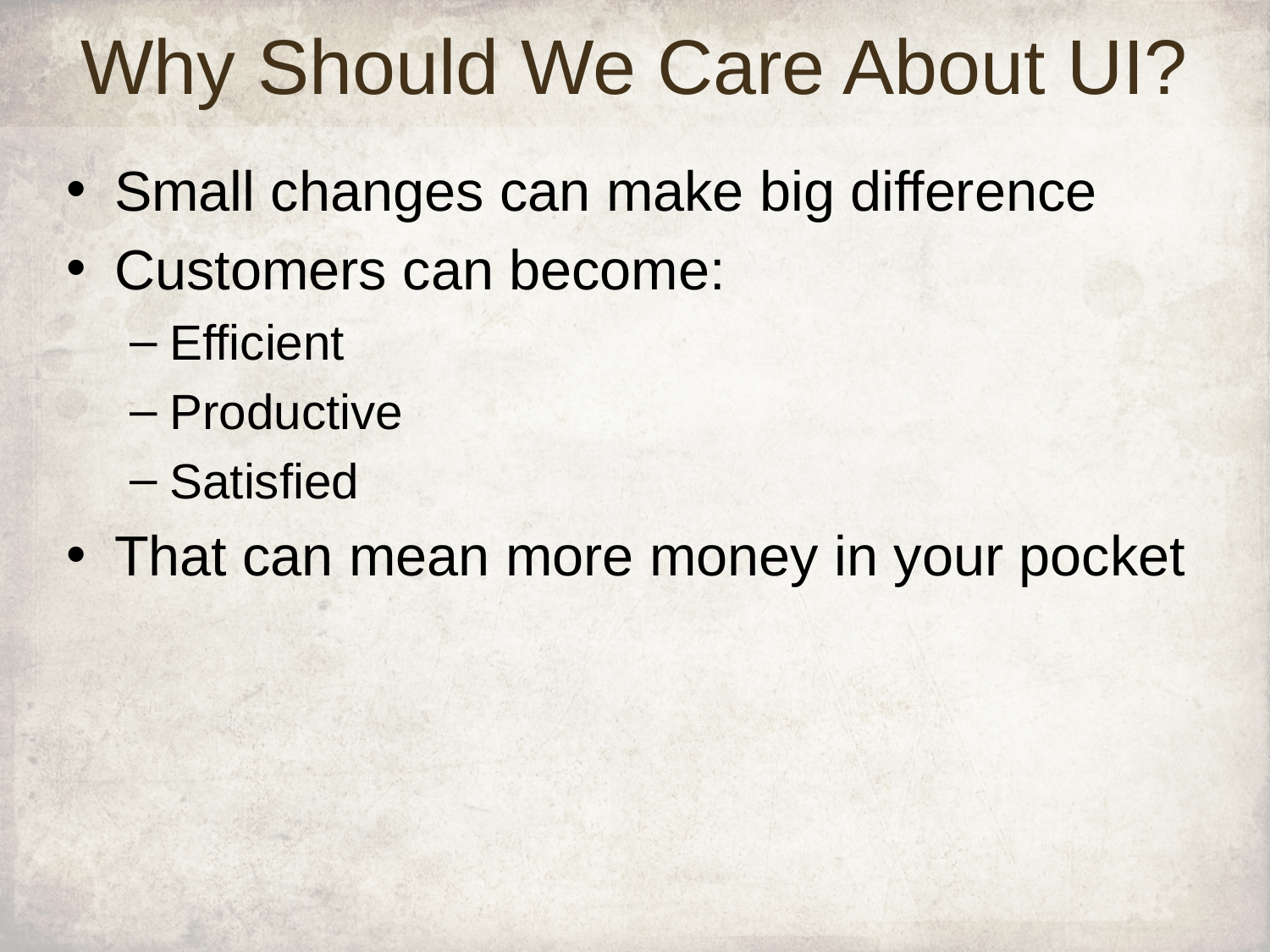

# Why Should We Care About UI?
Small changes can make big difference
Customers can become:
Efficient
Productive
Satisfied
That can mean more money in your pocket